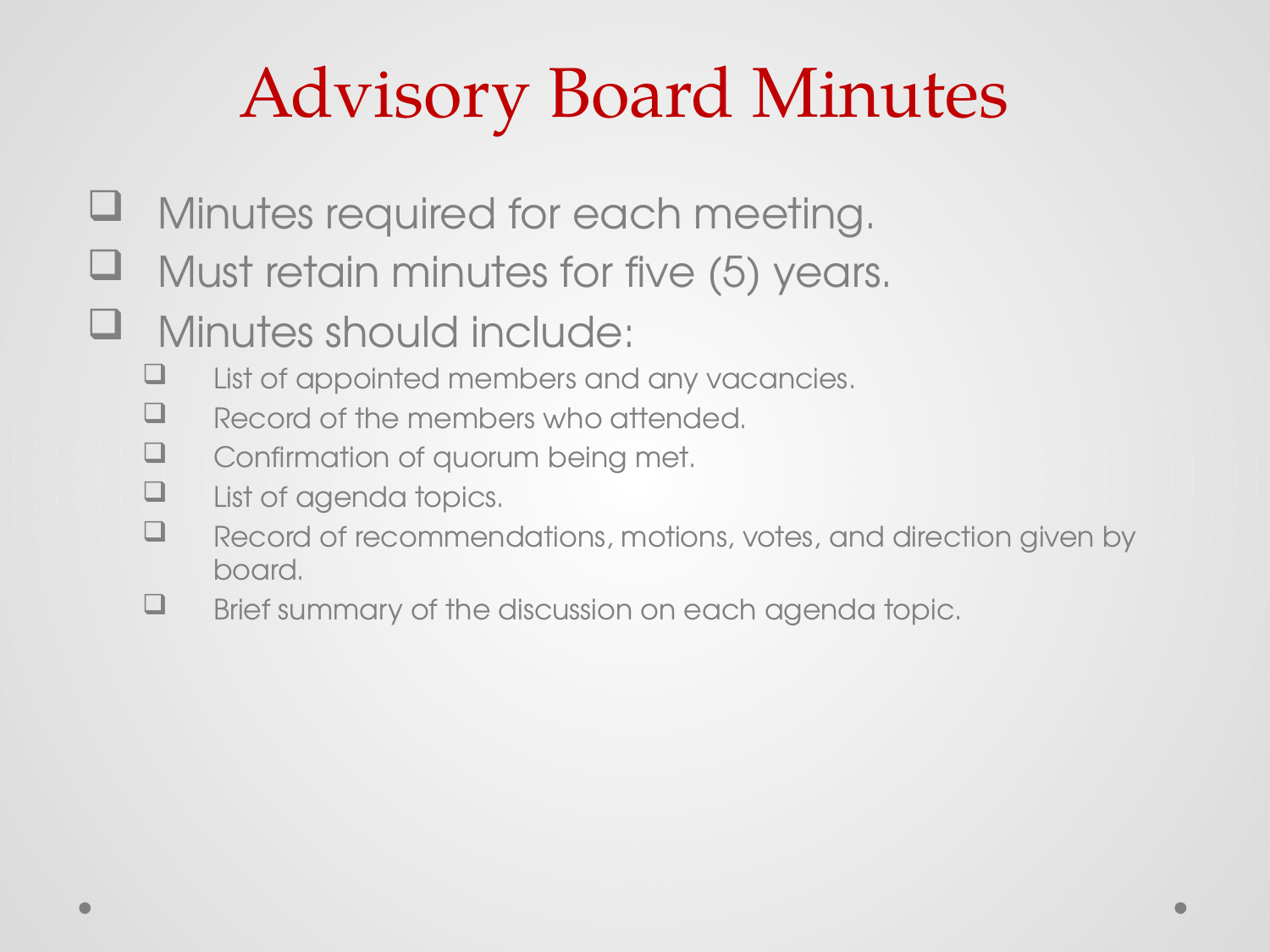

# Advisory Board Minutes
Minutes required for each meeting.
Must retain minutes for five (5) years.
Minutes should include:
List of appointed members and any vacancies.
Record of the members who attended.
Confirmation of quorum being met.
List of agenda topics.
Record of recommendations, motions, votes, and direction given by board.
Brief summary of the discussion on each agenda topic.